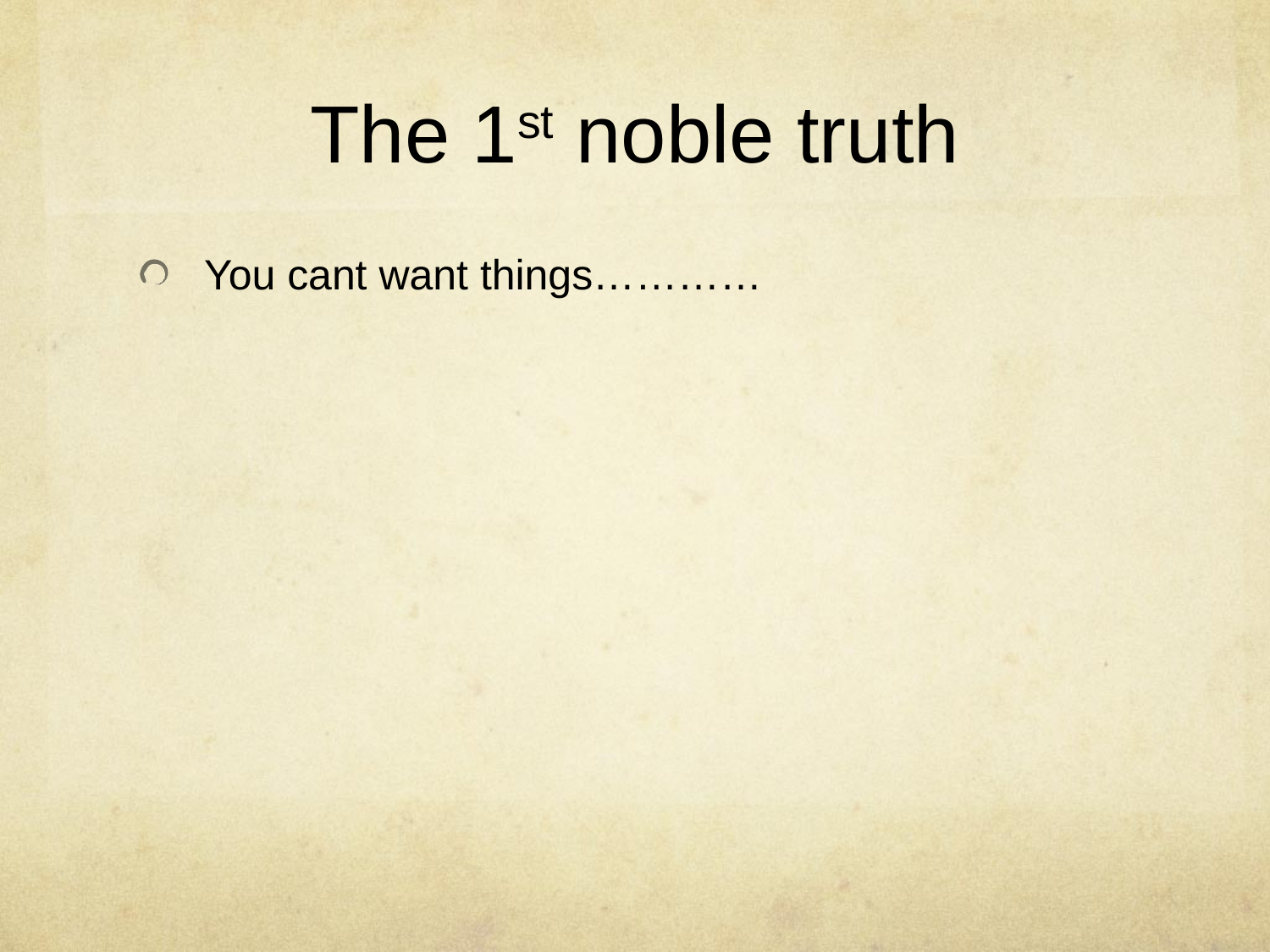

# The 1st noble truth
You cant want things…………